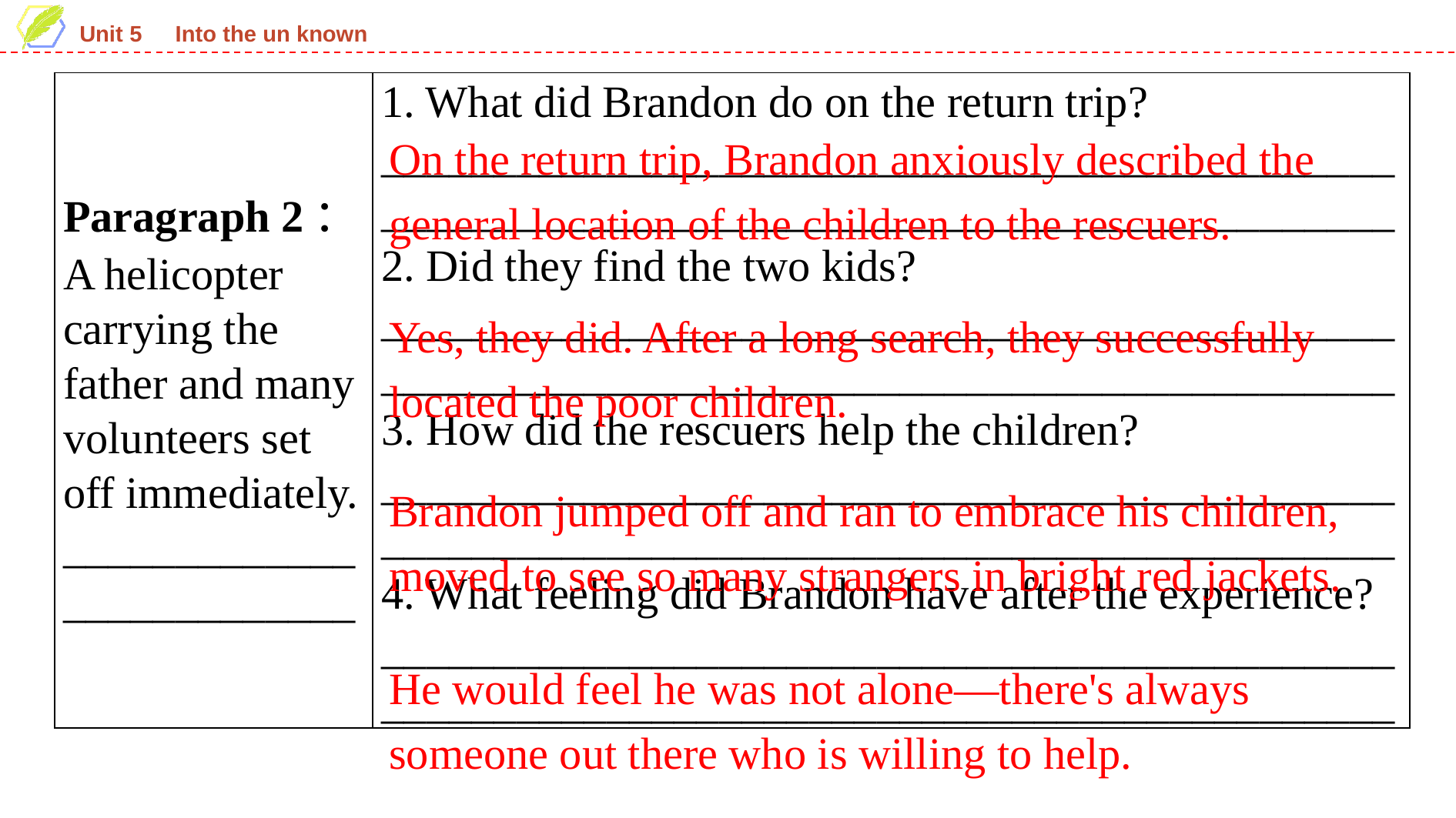

| Paragraph 2： A helicopter carrying the father and many volunteers set off immediately. \_\_\_\_\_\_\_\_\_\_\_\_\_\_\_\_\_\_\_\_\_\_\_\_\_\_ | 1. What did Brandon do on the return trip? \_\_\_\_\_\_\_\_\_\_\_\_\_\_\_\_\_\_\_\_\_\_\_\_\_\_\_\_\_\_\_\_\_\_\_\_\_\_\_\_\_\_\_\_\_\_\_\_\_\_\_\_\_\_\_\_\_\_\_\_\_\_\_\_\_\_\_\_\_\_\_\_\_\_\_\_\_\_\_\_\_\_\_\_\_\_\_\_\_\_ 2. Did they find the two kids? \_\_\_\_\_\_\_\_\_\_\_\_\_\_\_\_\_\_\_\_\_\_\_\_\_\_\_\_\_\_\_\_\_\_\_\_\_\_\_\_\_\_\_\_\_\_\_\_\_\_\_\_\_\_\_\_\_\_\_\_\_\_\_\_\_\_\_\_\_\_\_\_\_\_\_\_\_\_\_\_\_\_\_\_\_\_\_\_\_\_ 3. How did the rescuers help the children? \_\_\_\_\_\_\_\_\_\_\_\_\_\_\_\_\_\_\_\_\_\_\_\_\_\_\_\_\_\_\_\_\_\_\_\_\_\_\_\_\_\_\_\_\_\_\_\_\_\_\_\_\_\_\_\_\_\_\_\_\_\_\_\_\_\_\_\_\_\_\_\_\_\_\_\_\_\_\_\_\_\_\_\_\_\_\_\_\_\_ 4. What feeling did Brandon have after the experience? \_\_\_\_\_\_\_\_\_\_\_\_\_\_\_\_\_\_\_\_\_\_\_\_\_\_\_\_\_\_\_\_\_\_\_\_\_\_\_\_\_\_\_\_\_\_\_\_\_\_\_\_\_\_\_\_\_\_\_\_\_\_\_\_\_\_\_\_\_\_\_\_\_\_\_\_\_\_\_\_\_\_\_\_\_\_\_\_\_\_ |
| --- | --- |
On the return trip, Brandon anxiously described the general location of the children to the rescuers.
Yes, they did. After a long search, they successfully located the poor children.
Brandon jumped off and ran to embrace his children, moved to see so many strangers in bright red jackets.
He would feel he was not alone—there's always someone out there who is willing to help.